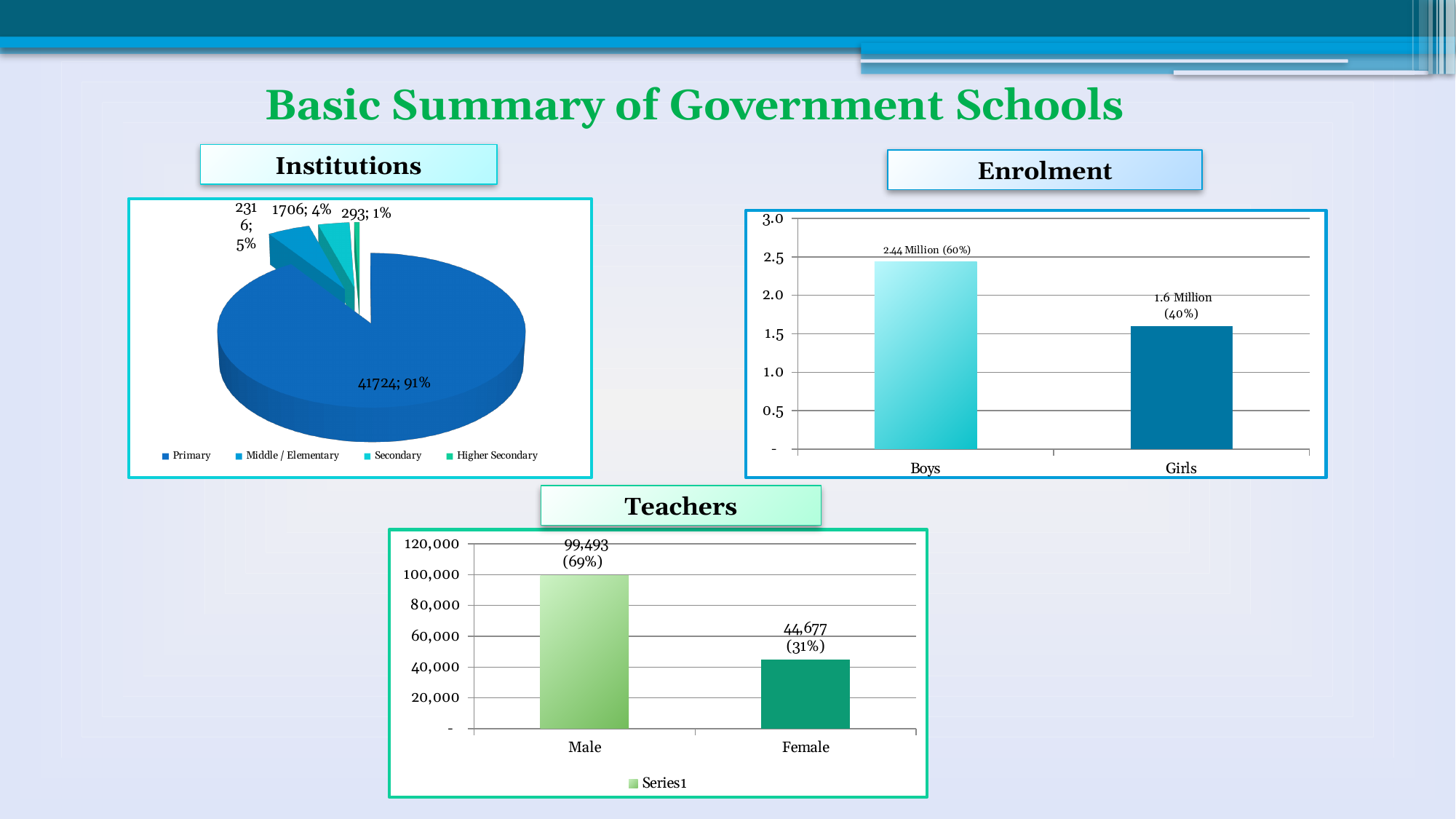

# Basic Summary of Government Schools
Institutions
Enrolment

[unsupported chart]

### Chart

| Category |  |
|---|---|
| Boys | 2.44 |
| Girls | 1.6 |
Teachers

### Chart

| Category |  |
|---|---|
| Male | 99493.0 |
| Female | 44677.0 |